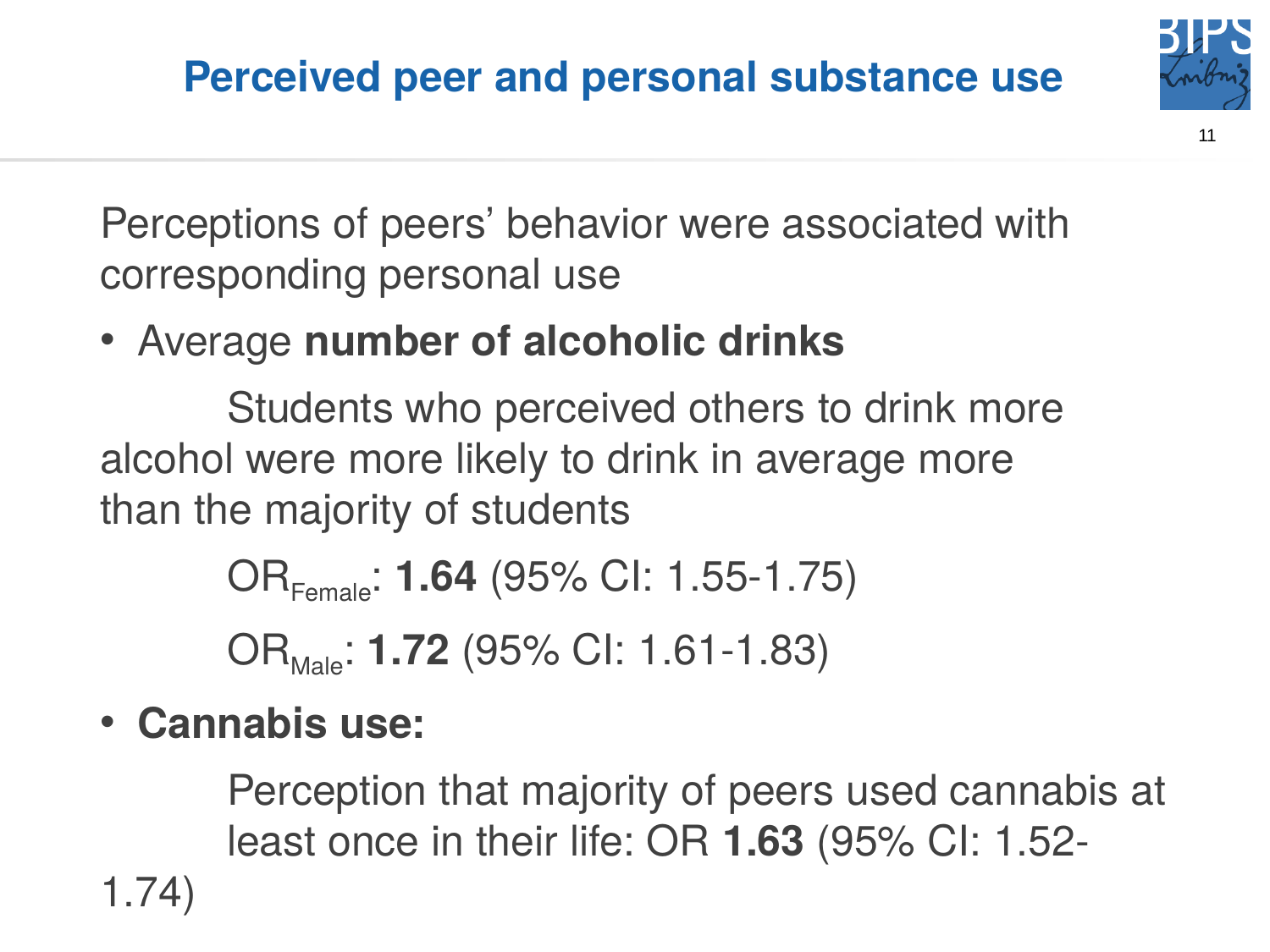

# Perceived peer and personal substance use

Perceptions of peers’ behavior were associated with corresponding personal use
Average number of alcoholic drinks
	Students who perceived others to drink more 	alcohol were more likely to drink in average more 	than the majority of students
	ORFemale: 1.64 (95% CI: 1.55-1.75)
	ORMale: 1.72 (95% CI: 1.61-1.83)
Cannabis use:
	Perception that majority of peers used cannabis at	least once in their life: OR 1.63 (95% CI: 1.52-1.74)